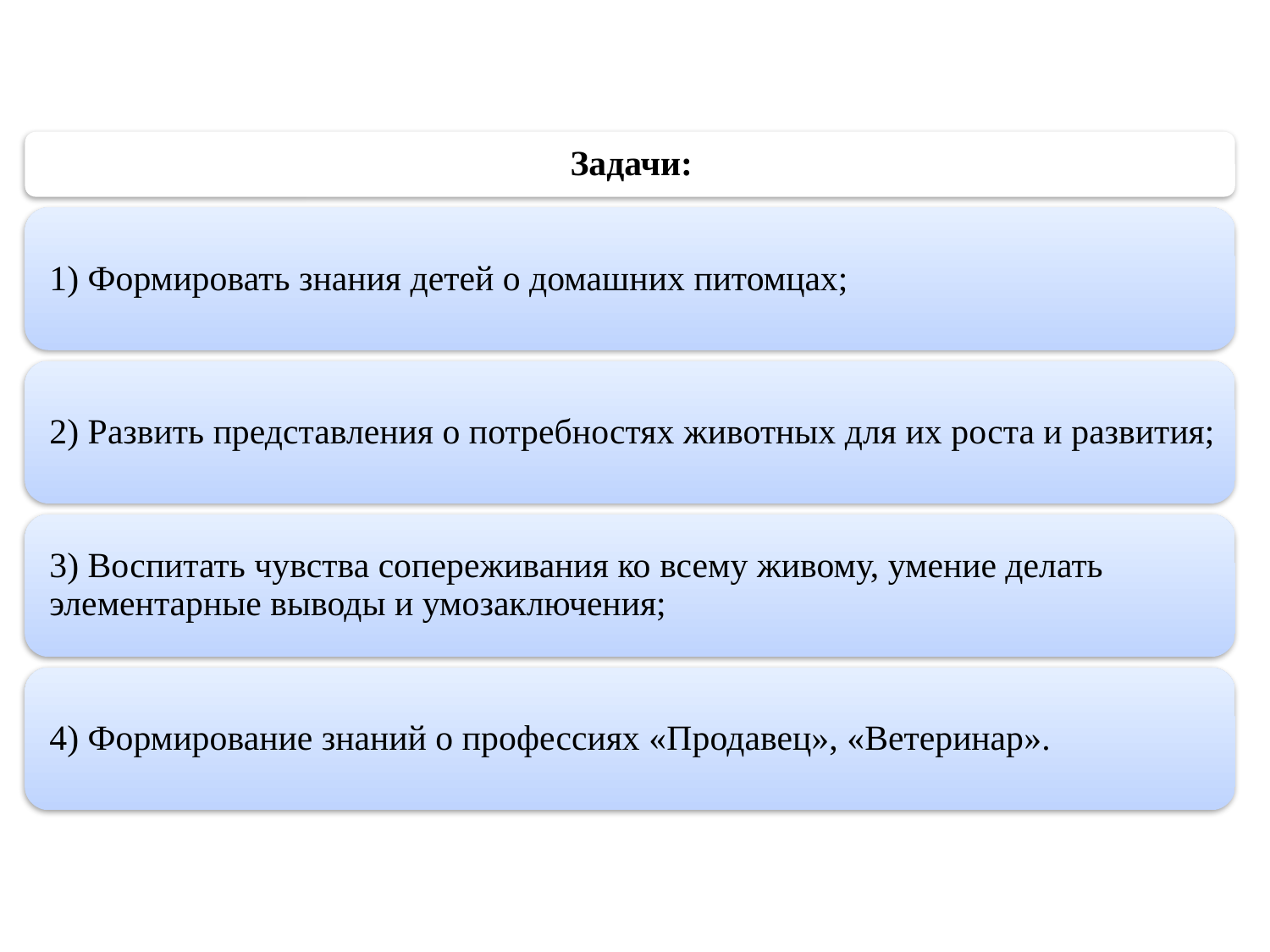

Задачи:
1) Формировать знания детей о домашних питомцах;
2) Развить представления о потребностях животных для их роста и развития;
3) Воспитать чувства сопереживания ко всему живому, умение делать элементарные выводы и умозаключения;
4) Формирование знаний о профессиях «Продавец», «Ветеринар».